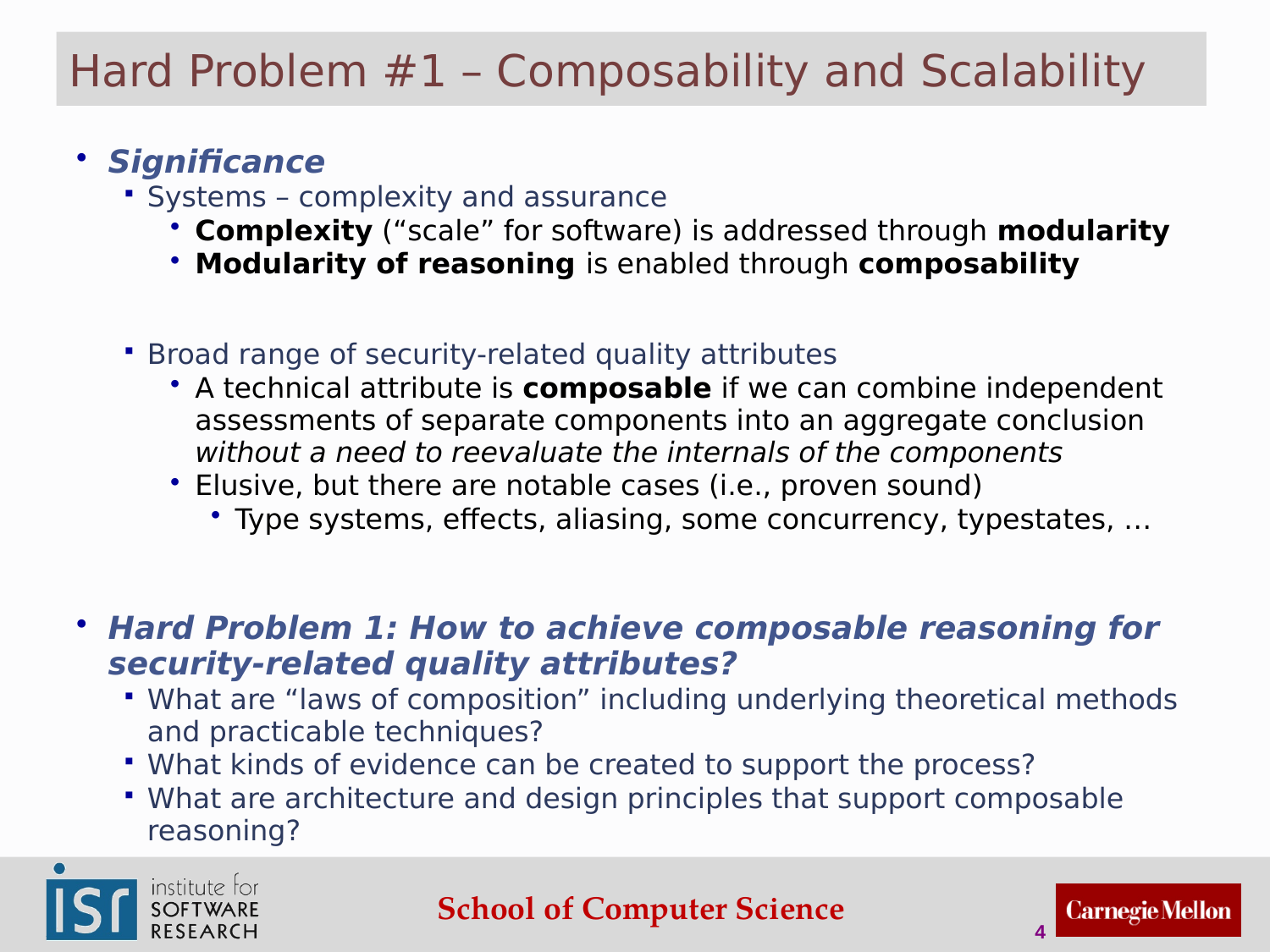

# Hard Problem #1 – Composability and Scalability
Significance
Systems – complexity and assurance
Complexity (“scale” for software) is addressed through modularity
Modularity of reasoning is enabled through composability

Broad range of security-related quality attributes
A technical attribute is composable if we can combine independent assessments of separate components into an aggregate conclusion without a need to reevaluate the internals of the components
Elusive, but there are notable cases (i.e., proven sound)
Type systems, effects, aliasing, some concurrency, typestates, …

Hard Problem 1: How to achieve composable reasoning for security-related quality attributes?
What are “laws of composition” including underlying theoretical methods and practicable techniques?
What kinds of evidence can be created to support the process?
What are architecture and design principles that support composable reasoning?

4